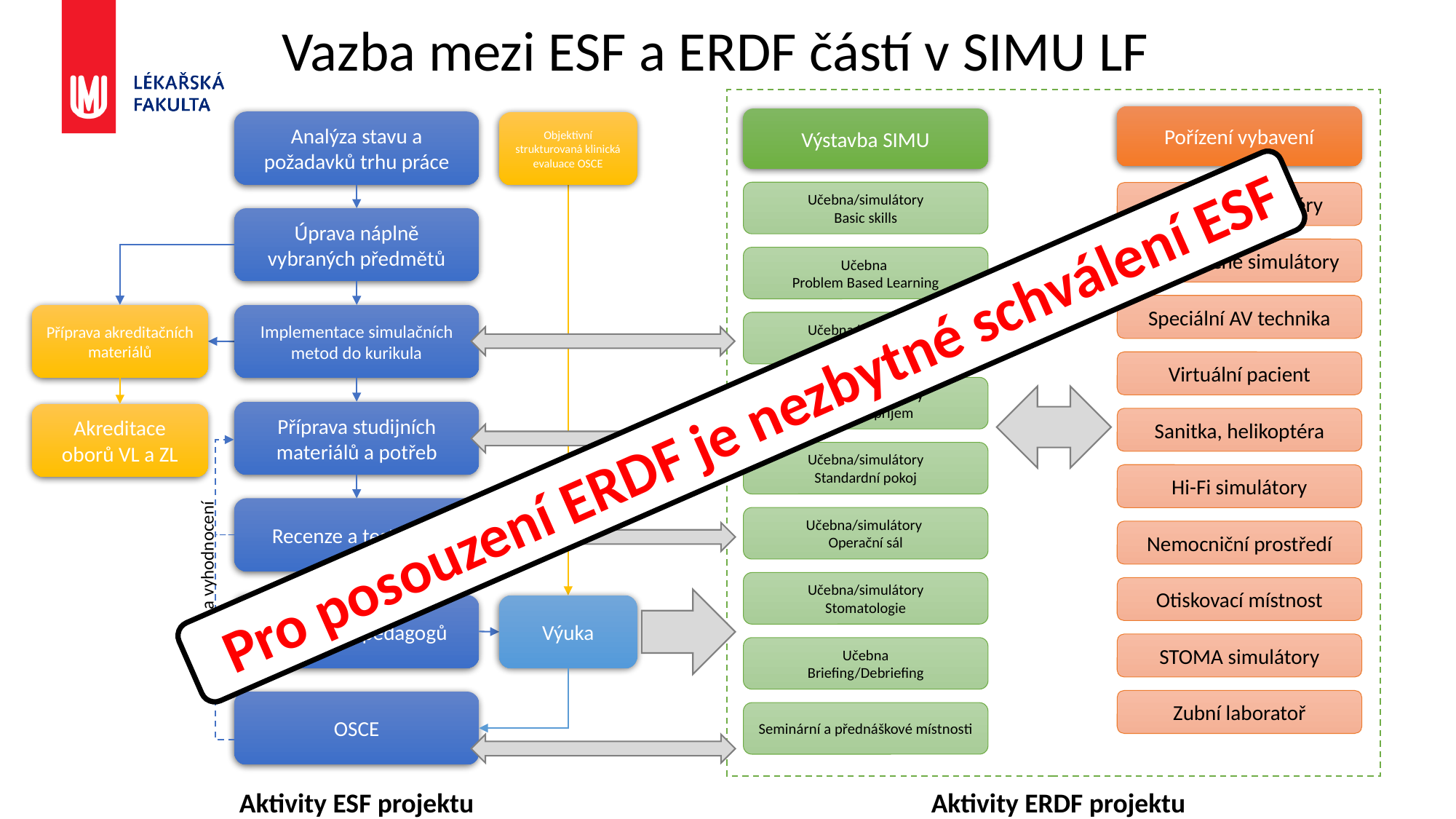

# Vazba mezi ESF a ERDF částí v SIMU LF

Pořízení vybavení
Výstavba SIMU
Analýza stavu a požadavků trhu práce
Učebna/simulátory
Basic skills
Modely a trenažéry
Úprava náplně vybraných předmětů
Jednoduché simulátory
Učebna
Problem Based Learning
Speciální AV technika
Příprava akreditačních materiálů
Implementace simulačních metod do kurikula
Učebna/simulátory
JIP

Virtuální pacient
Učebna/simulátory
Urgentní příjem

Příprava studijních materiálů a potřeb
Akreditace oborů VL a ZL
Sanitka, helikoptéra

Evaluace a vyhodnocení
Učebna/simulátory
Standardní pokoj
Hi-Fi simulátory
Recenze a testování
Učebna/simulátory
Operační sál
Nemocniční prostředí

Učebna/simulátory
Stomatologie
Otiskovací místnost

Vzdělávání pedagogů
Výuka
STOMA simulátory
Učebna
Briefing/Debriefing
Zubní laboratoř
OSCE
Seminární a přednáškové místnosti

Aktivity ESF projektu
Aktivity ERDF projektu
Objektivní strukturovaná klinická evaluace OSCE
Pro posouzení ERDF je nezbytné schválení ESF